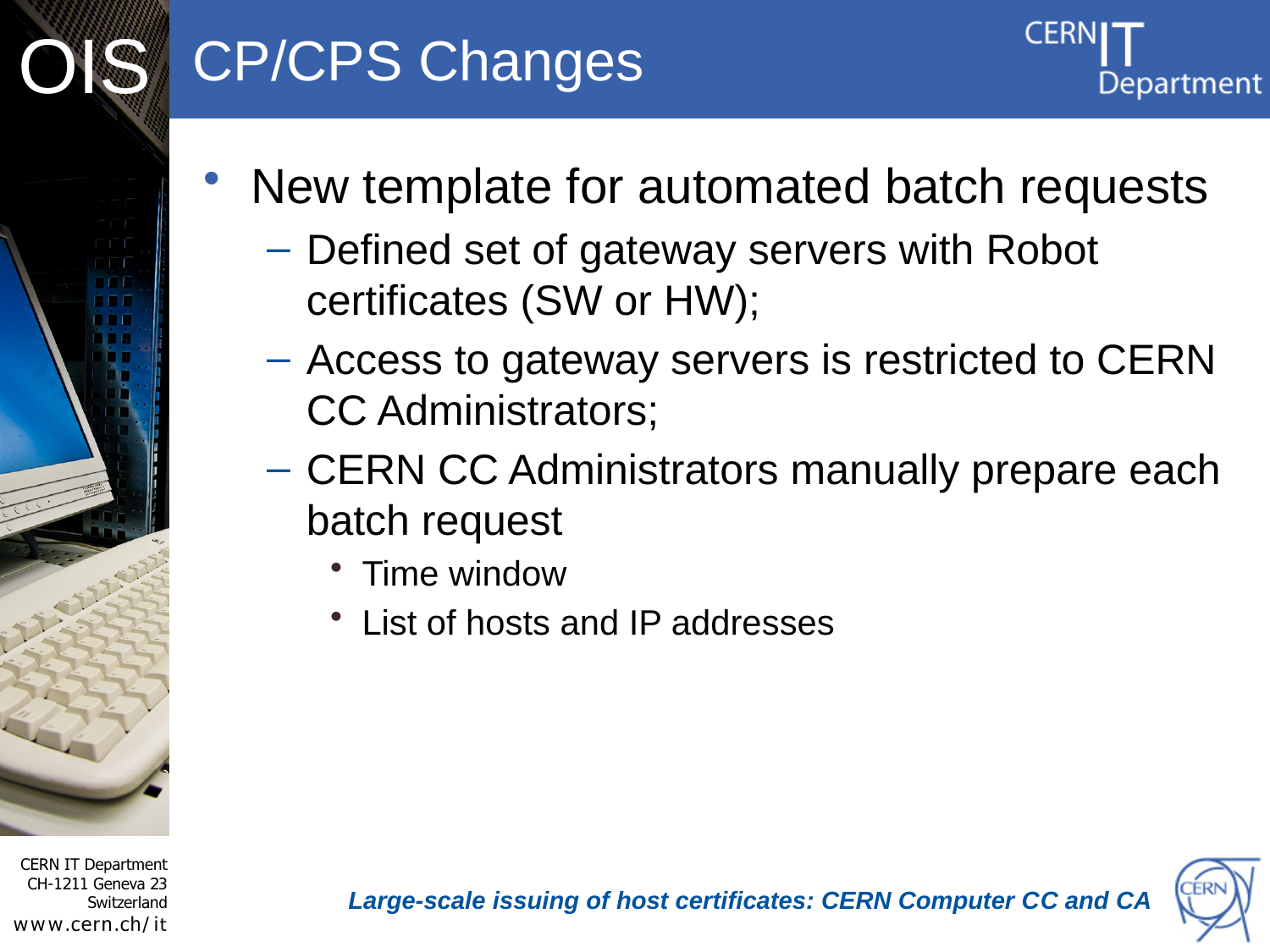

# CP/CPS Changes
New template for automated batch requests
Defined set of gateway servers with Robot certificates (SW or HW);
Access to gateway servers is restricted to CERN CC Administrators;
CERN CC Administrators manually prepare each batch request
Time window
List of hosts and IP addresses

Large-scale issuing of host certificates: CERN Computer CС and CA